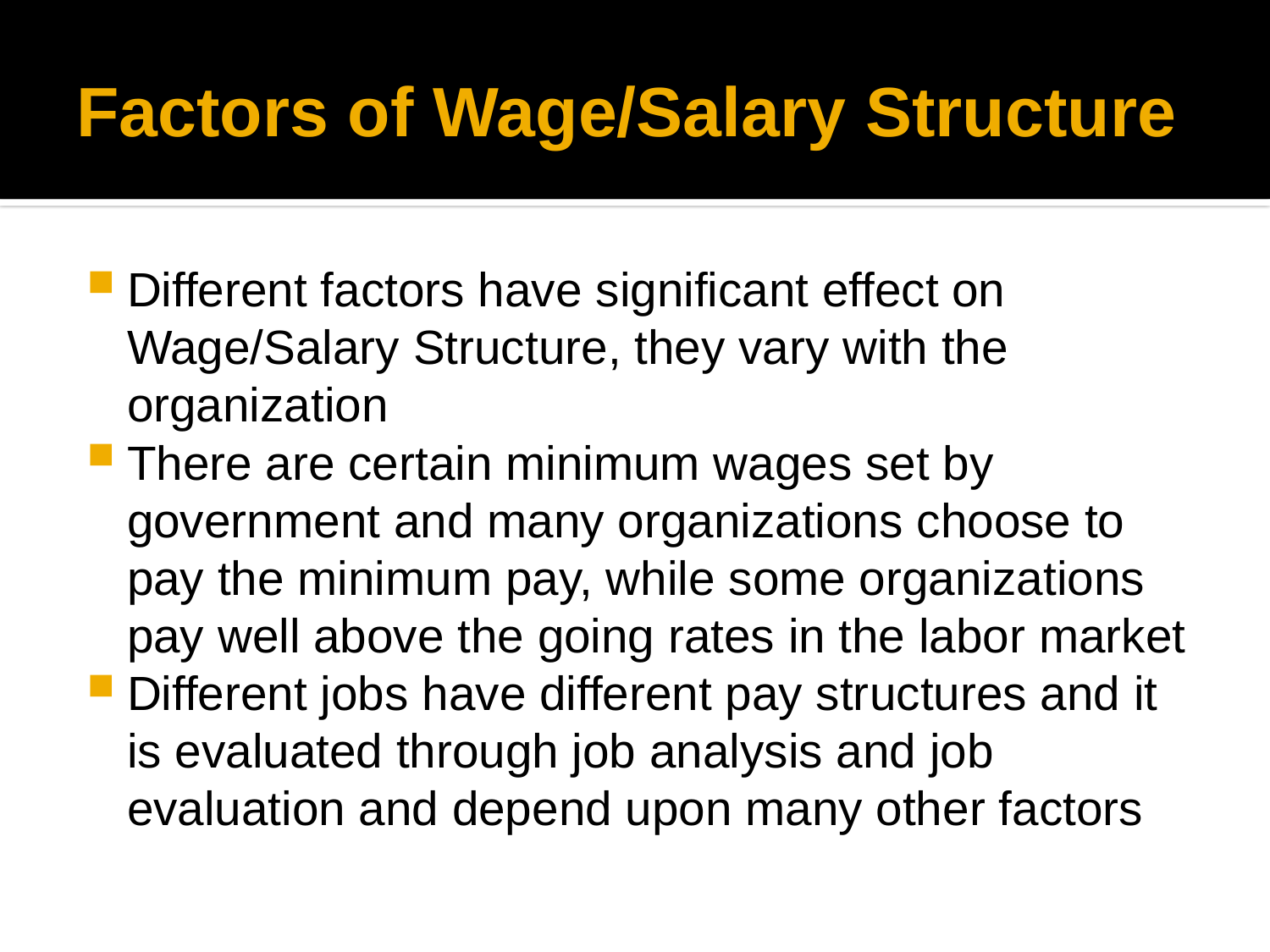

# Factors of Wage/Salary Structure
Different factors have significant effect on Wage/Salary Structure, they vary with the organization
There are certain minimum wages set by government and many organizations choose to pay the minimum pay, while some organizations pay well above the going rates in the labor market
Different jobs have different pay structures and it is evaluated through job analysis and job evaluation and depend upon many other factors